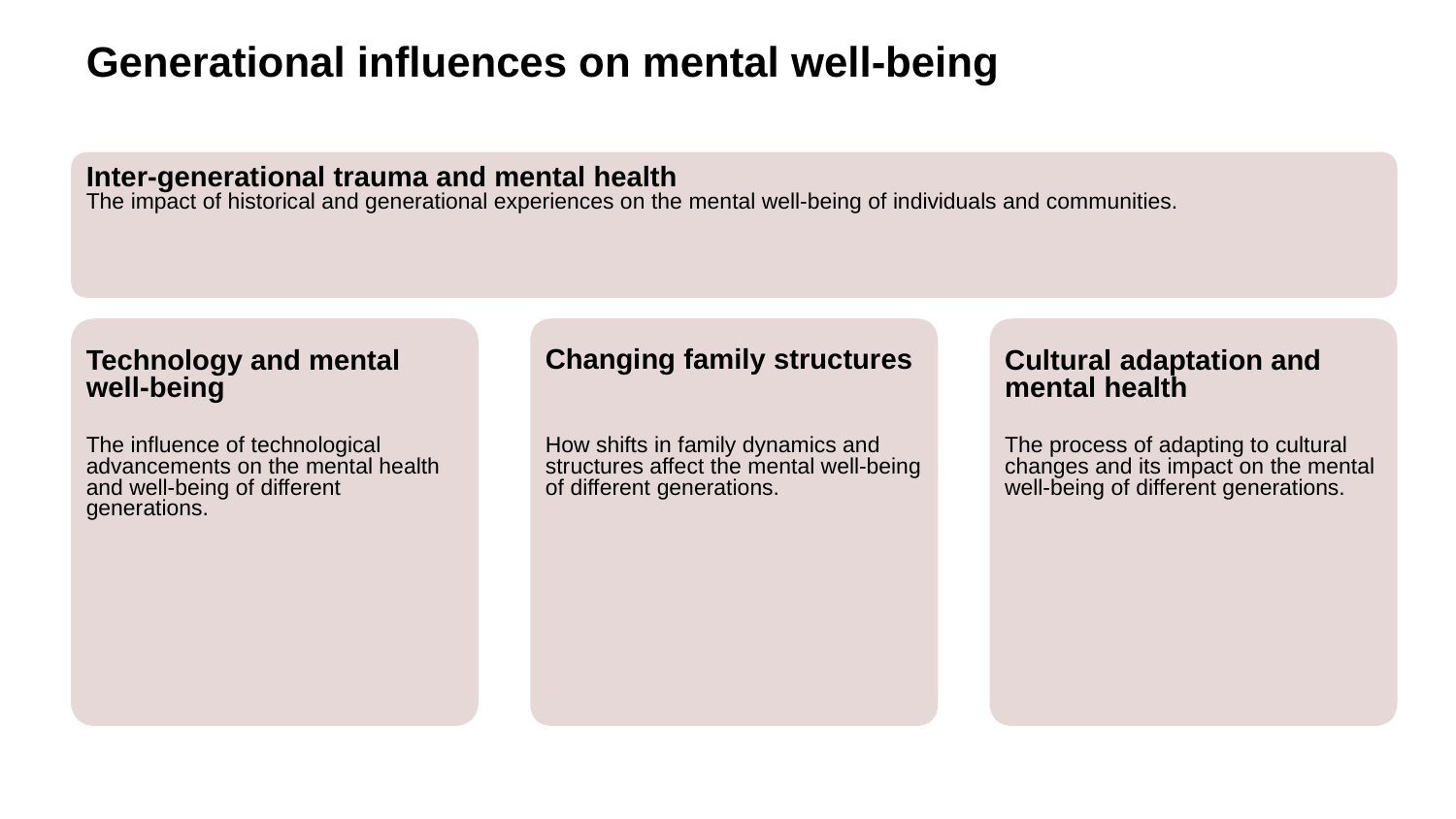

Generational influences on mental well-being

Inter-generational trauma and mental health
The impact of historical and generational experiences on the mental well-being of individuals and communities.

Technology and mental well-being
Changing family structures
Cultural adaptation and mental health
The influence of technological advancements on the mental health and well-being of different generations.
How shifts in family dynamics and structures affect the mental well-being of different generations.
The process of adapting to cultural changes and its impact on the mental well-being of different generations.